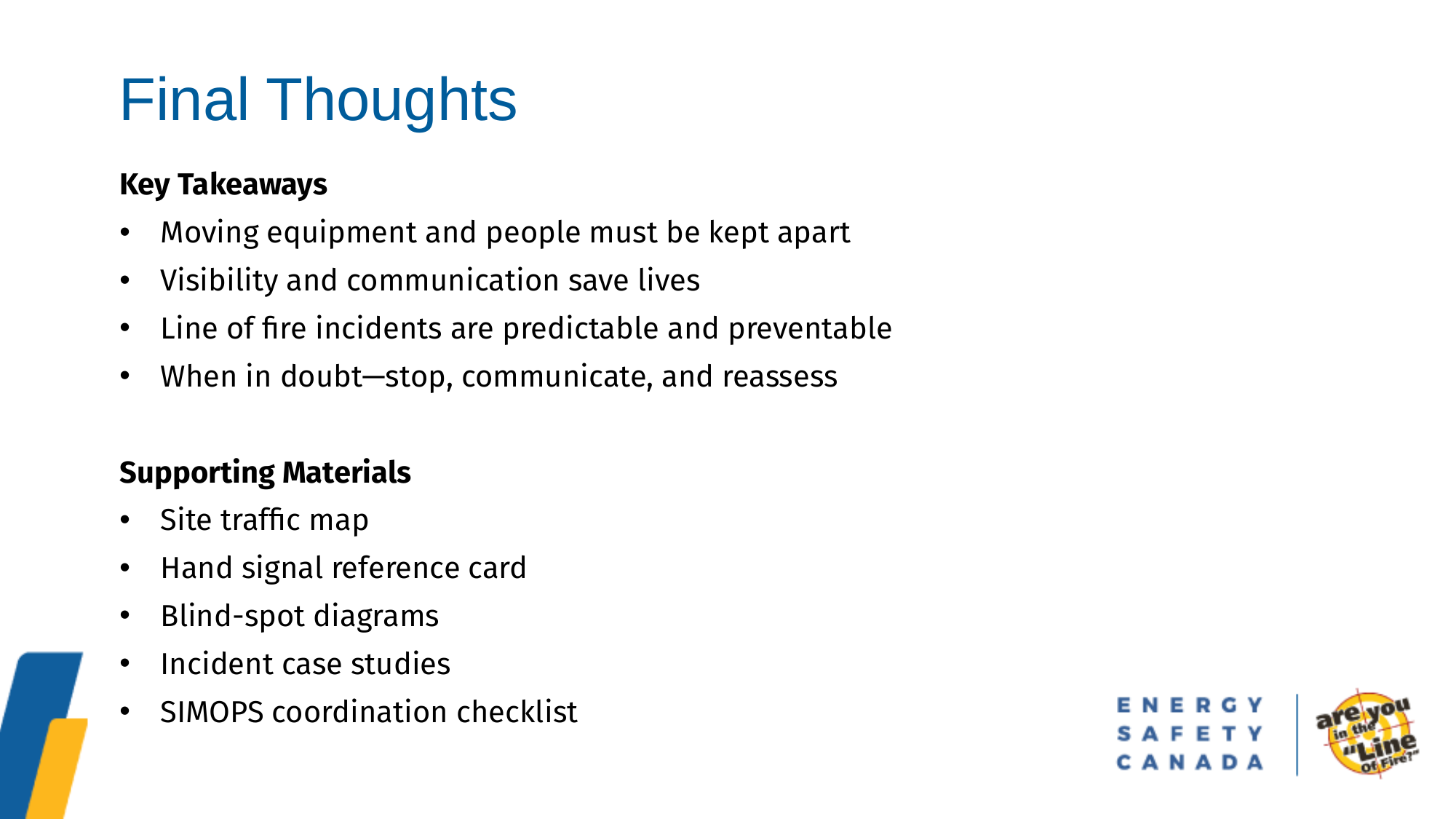

Final Thoughts
Key Takeaways
Moving equipment and people must be kept apart
Visibility and communication save lives
Line of fire incidents are predictable and preventable
When in doubt—stop, communicate, and reassess

Supporting Materials
Site traffic map
Hand signal reference card
Blind-spot diagrams
Incident case studies
SIMOPS coordination checklist